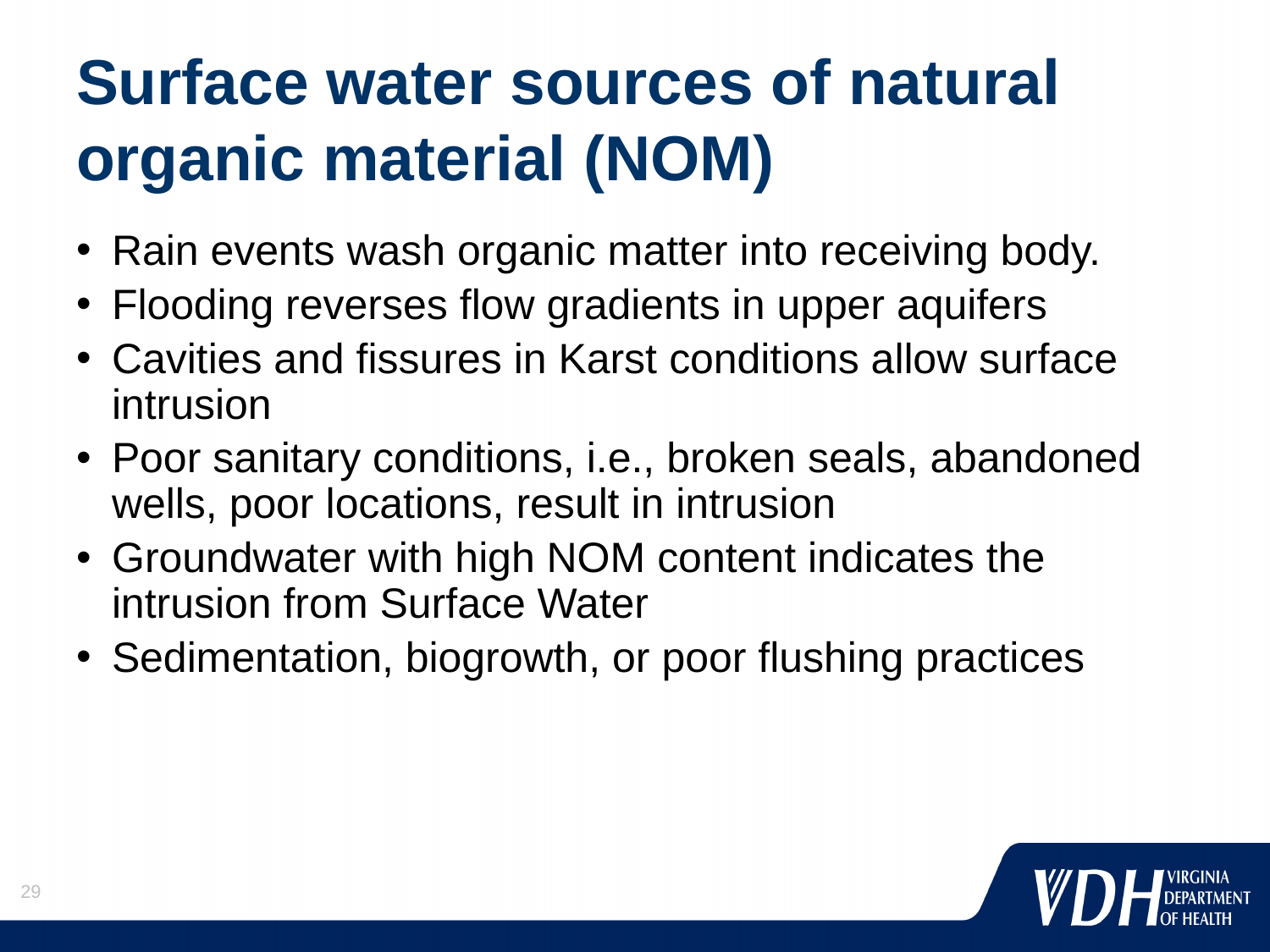

# Surface water sources of natural organic material (NOM)
Rain events wash organic matter into receiving body.
Flooding reverses flow gradients in upper aquifers
Cavities and fissures in Karst conditions allow surface intrusion
Poor sanitary conditions, i.e., broken seals, abandoned wells, poor locations, result in intrusion
Groundwater with high NOM content indicates the intrusion from Surface Water
Sedimentation, biogrowth, or poor flushing practices
29